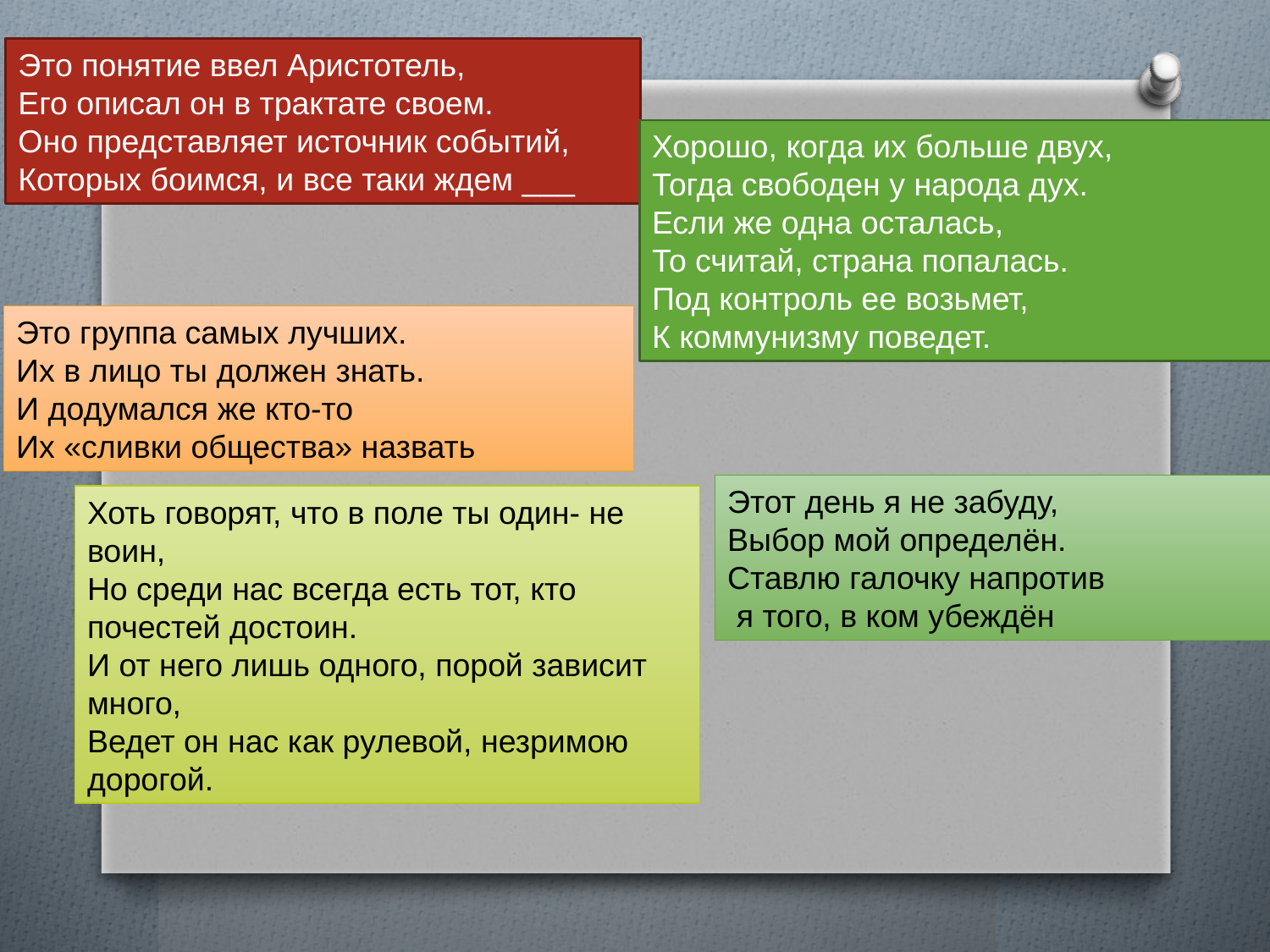

Это понятие ввел Аристотель,
Его описал он в трактате своем.
Оно представляет источник событий,
Которых боимся, и все таки ждем ___
Хорошо, когда их больше двух,
Тогда свободен у народа дух.
Если же одна осталась,
То считай, страна попалась.
Под контроль ее возьмет,
К коммунизму поведет.
Это группа самых лучших.
Их в лицо ты должен знать.
И додумался же кто-то
Их «сливки общества» назвать
Этот день я не забуду,
Выбор мой определён.
Ставлю галочку напротив
 я того, в ком убеждён
Хоть говорят, что в поле ты один- не воин,
Но среди нас всегда есть тот, кто почестей достоин.
И от него лишь одного, порой зависит много,
Ведет он нас как рулевой, незримою дорогой.